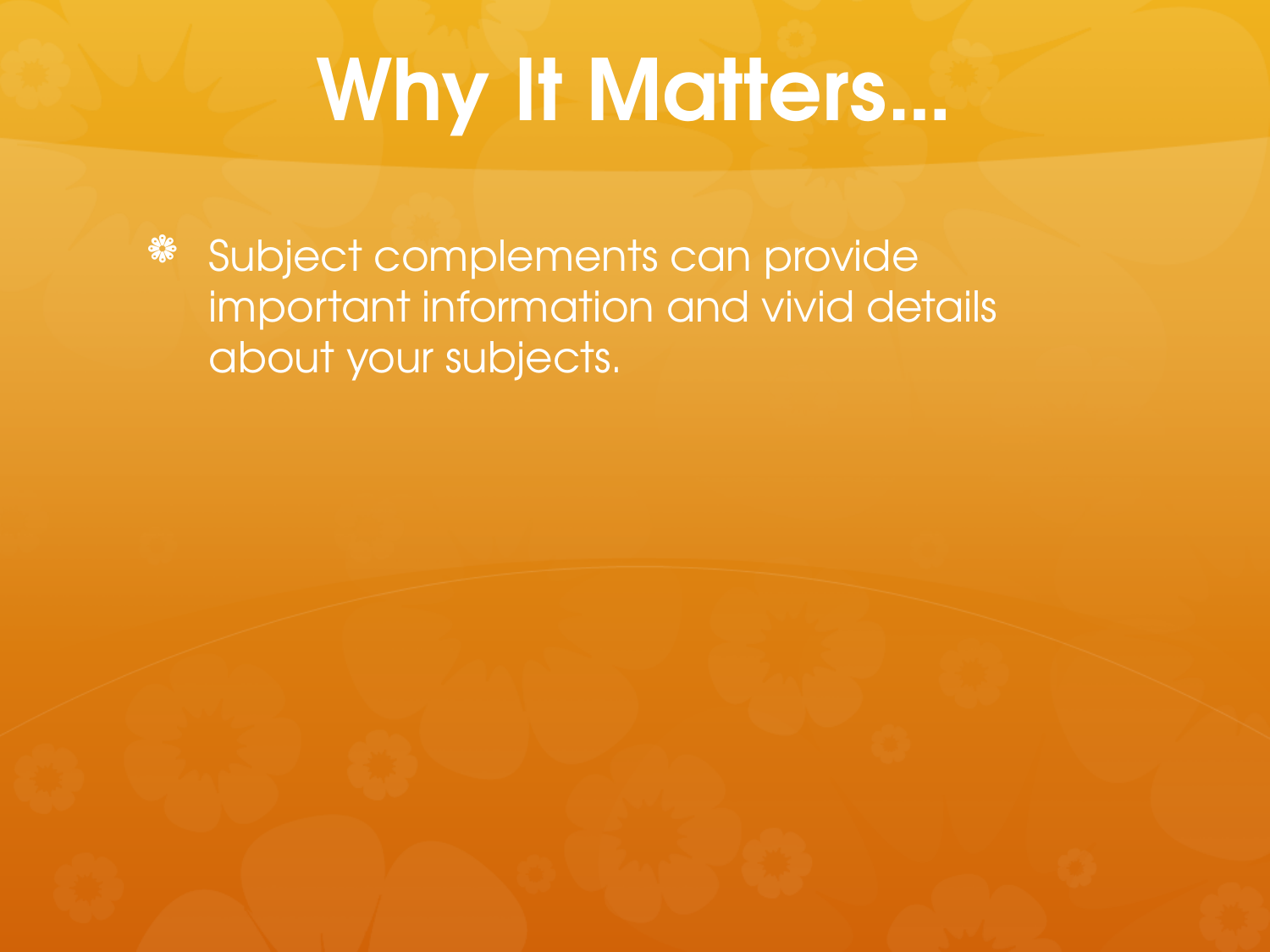

# Why It Matters…
Subject complements can provide important information and vivid details about your subjects.